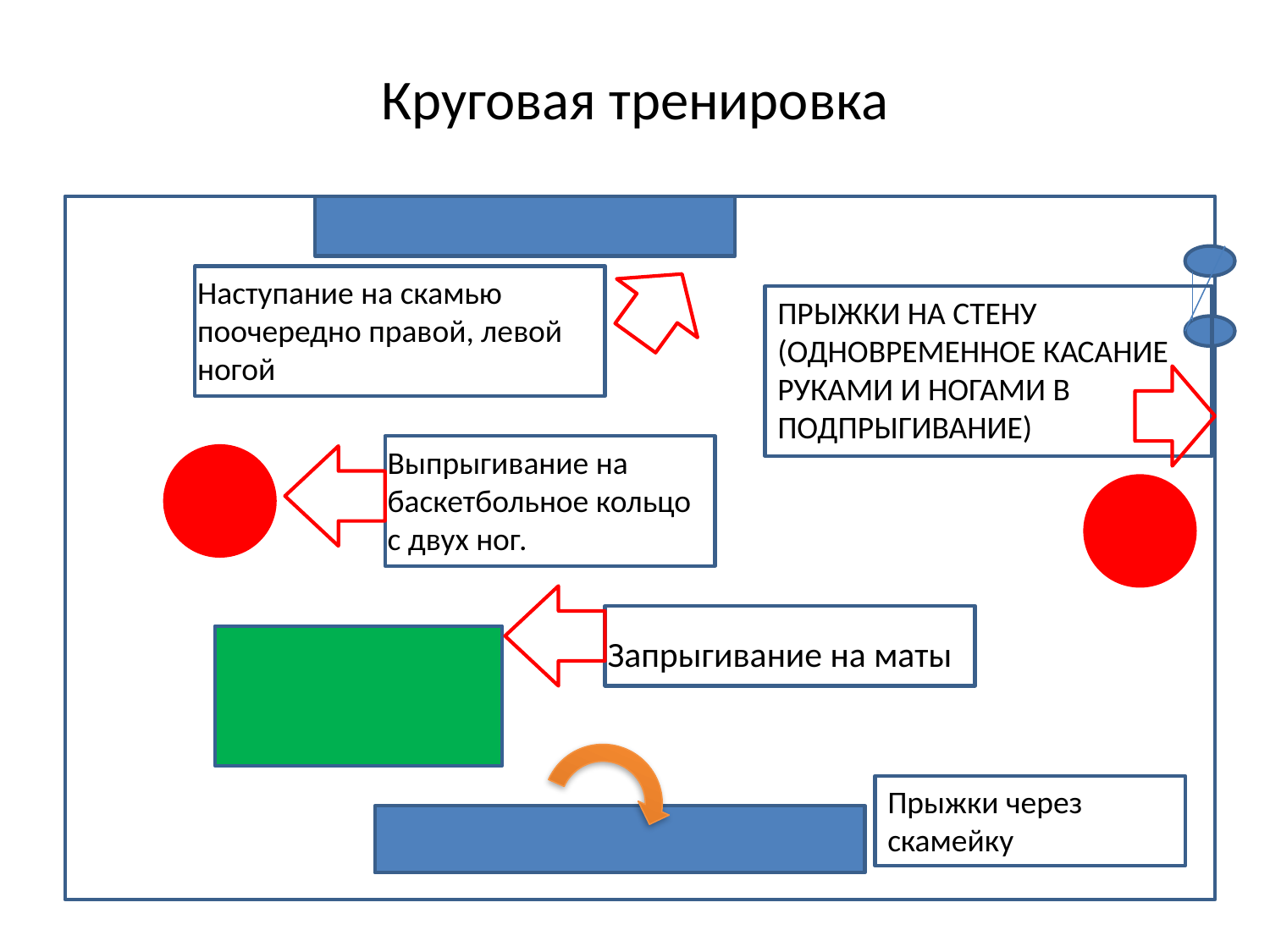

# Круговая тренировка

Наступание на скамью поочередно правой, левой ногой

ПРЫЖКИ НА СТЕНУ (ОДНОВРЕМЕННОЕ КАСАНИЕ РУКАМИ И НОГАМИ В ПОДПРЫГИВАНИЕ)

Выпрыгивание на баскетбольное кольцо  с двух ног.

Запрыгивание на маты

Прыжки через скамейку